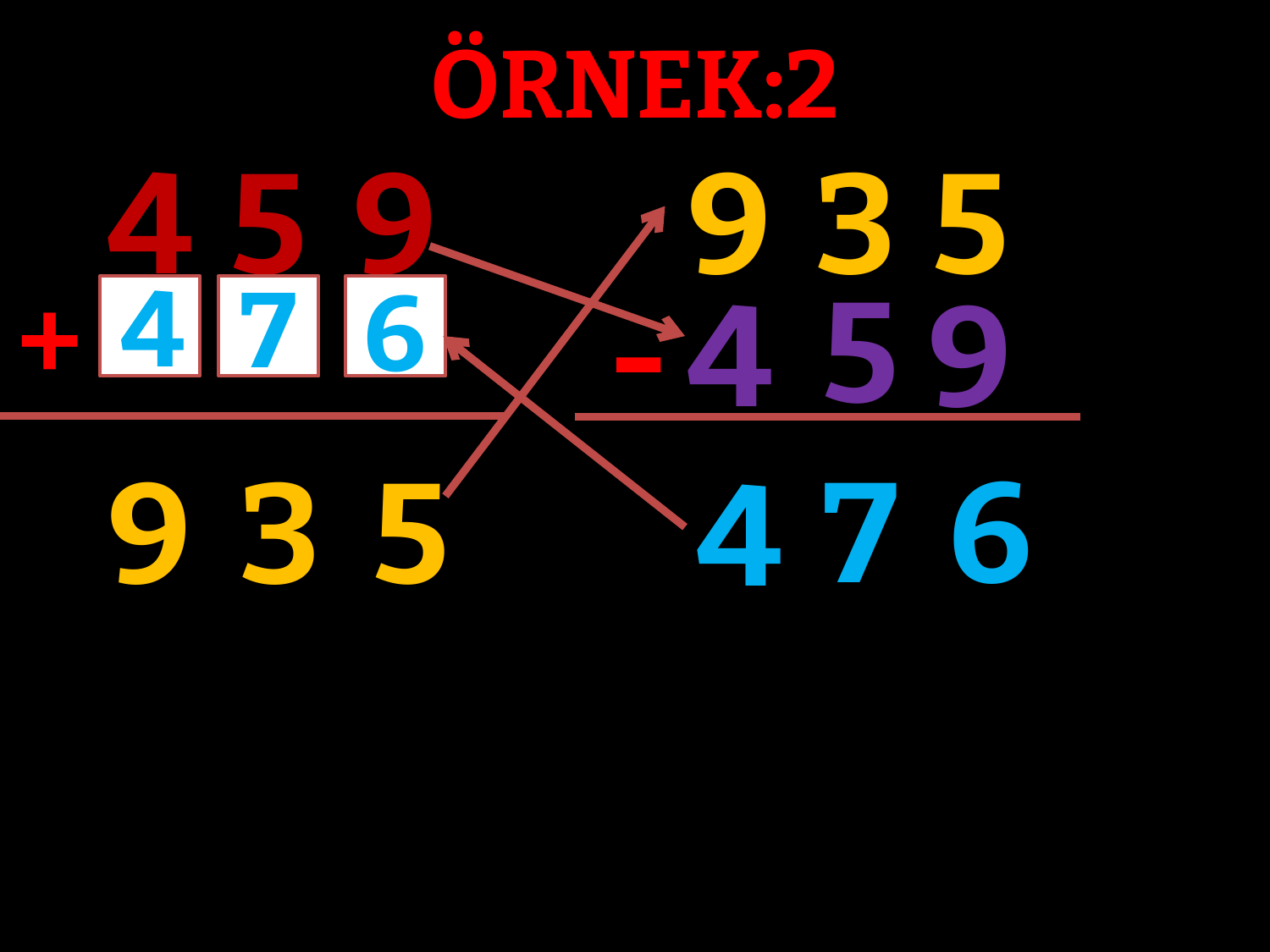

ÖRNEK:2
5
3
9
9
4
5
4
5
7
6
+
4
-
9

7
6
5
9
3
4